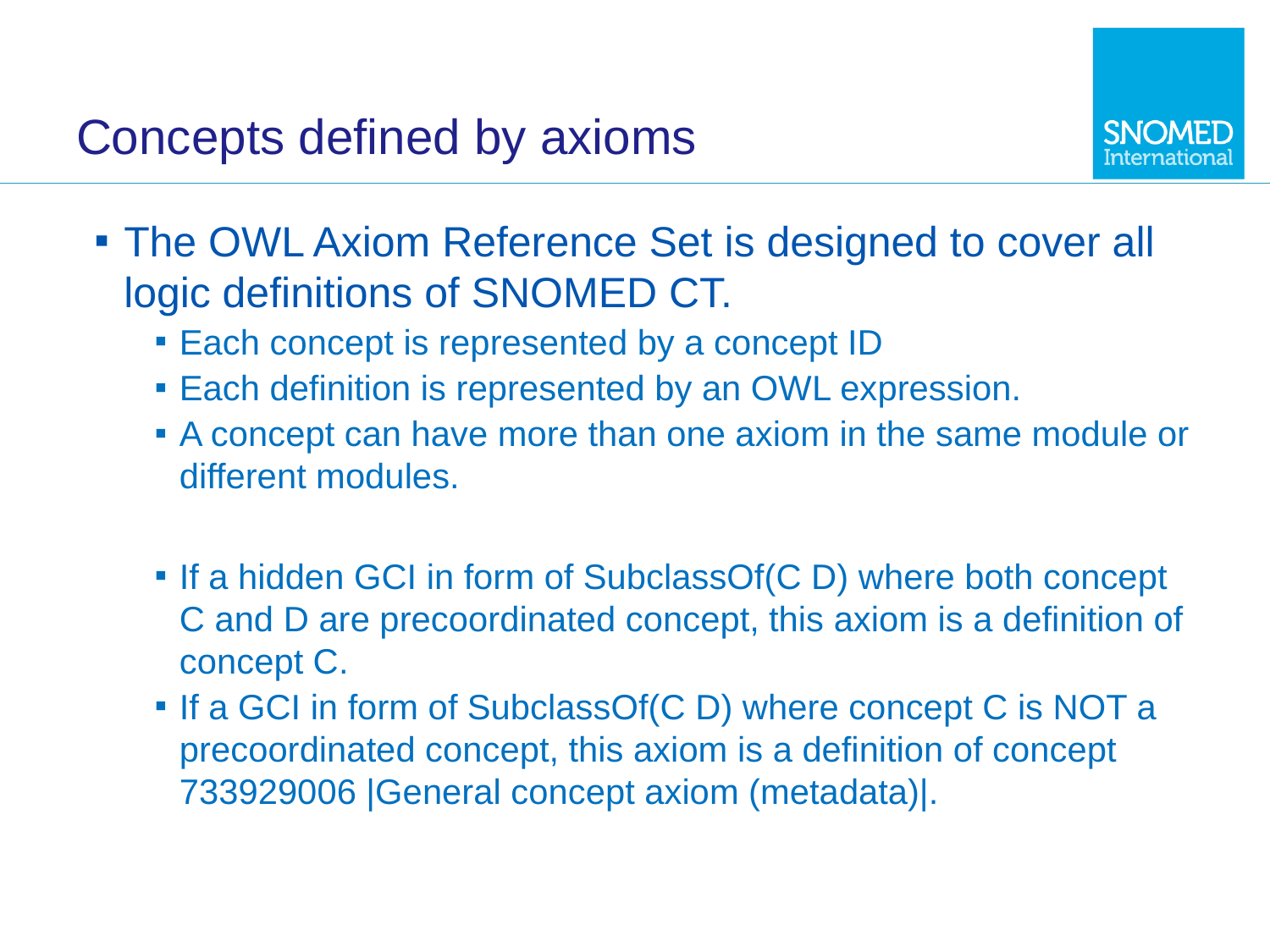

# Concepts defined by axioms
The OWL Axiom Reference Set is designed to cover all logic definitions of SNOMED CT.
Each concept is represented by a concept ID
Each definition is represented by an OWL expression.
A concept can have more than one axiom in the same module or different modules.

If a hidden GCI in form of SubclassOf(C D) where both concept C and D are precoordinated concept, this axiom is a definition of concept C.
If a GCI in form of SubclassOf(C D) where concept C is NOT a precoordinated concept, this axiom is a definition of concept 733929006 |General concept axiom (metadata)|.